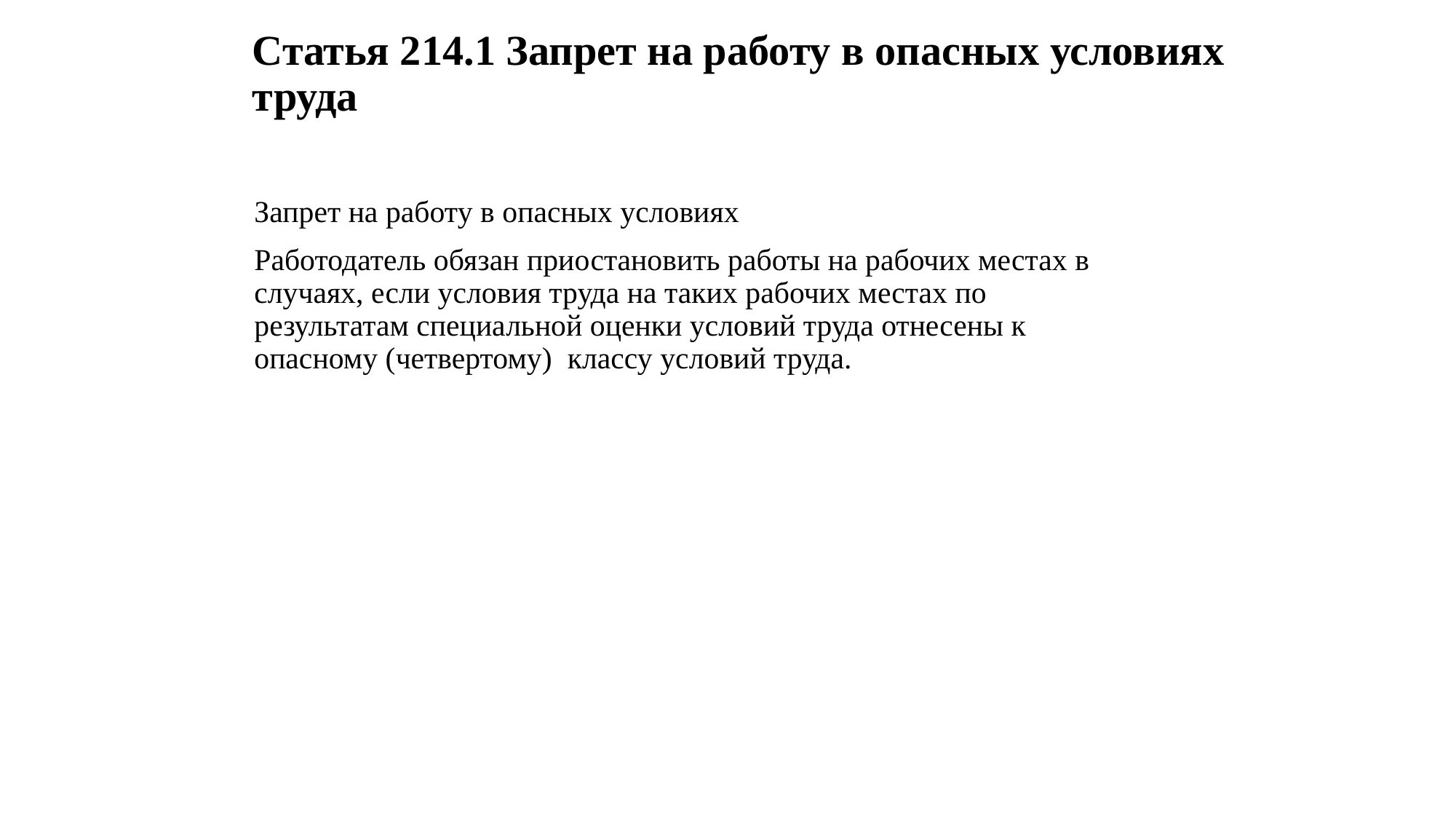

# Статья 214.1 Запрет на работу в опасных условиях труда

Запрет на работу в опасных условиях
Работодатель обязан приостановить работы на рабочих местах в случаях, если условия труда на таких рабочих местах по результатам специальной оценки условий труда отнесены к опасному (четвертому)  классу условий труда.